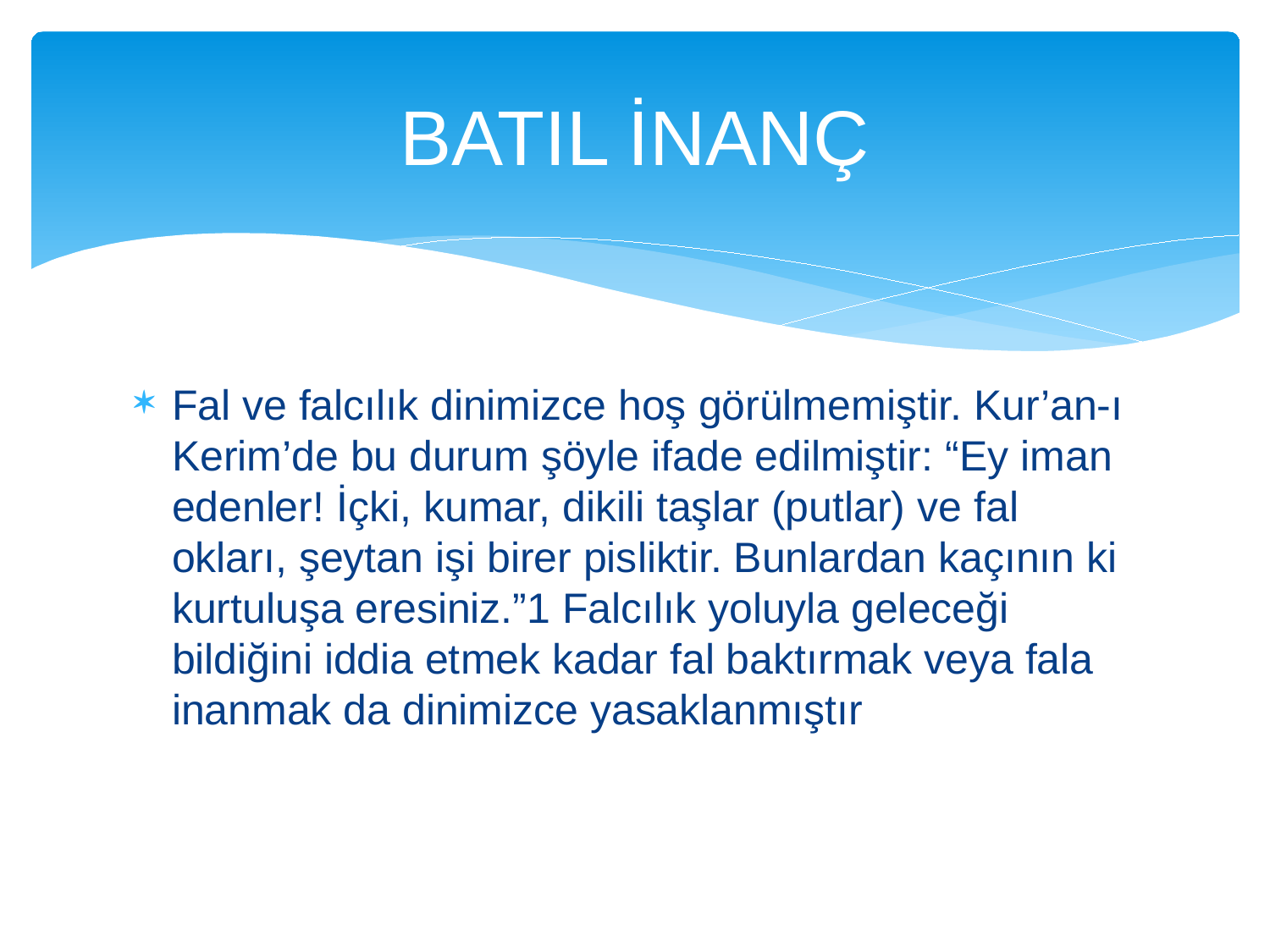

# BATIL İNANÇ
Fal ve falcılık dinimizce hoş görülmemiştir. Kur’an-ı Kerim’de bu durum şöyle ifade edilmiştir: “Ey iman edenler! İçki, kumar, dikili taşlar (putlar) ve fal okları, şeytan işi birer pisliktir. Bunlardan kaçının ki kurtuluşa eresiniz.”1 Falcılık yoluyla geleceği bildiğini iddia etmek kadar fal baktırmak veya fala inanmak da dinimizce yasaklanmıştır